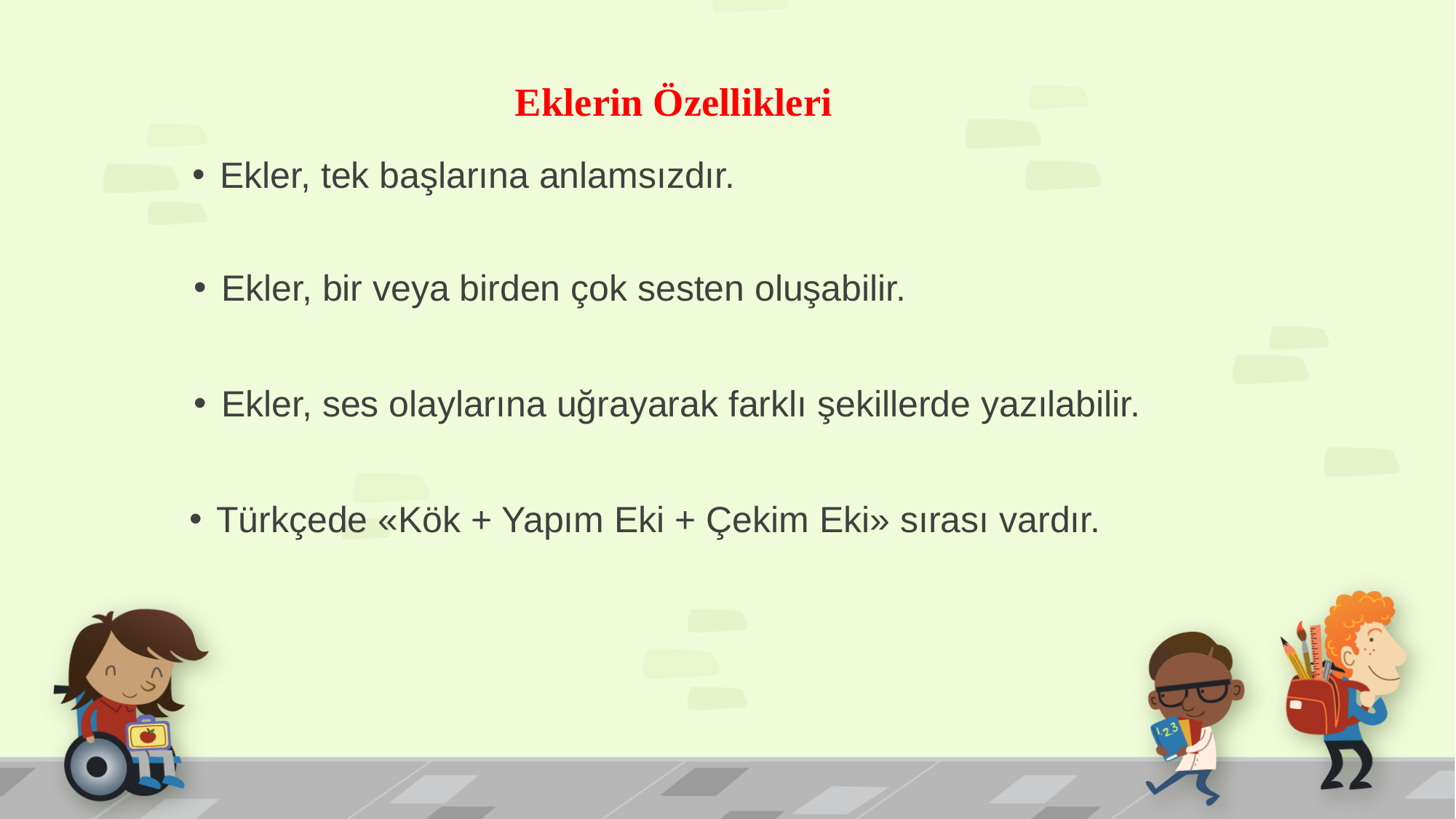

Eklerin Özellikleri
Ekler, tek başlarına anlamsızdır.
Ekler, bir veya birden çok sesten oluşabilir.
Ekler, ses olaylarına uğrayarak farklı şekillerde yazılabilir.
Türkçede «Kök + Yapım Eki + Çekim Eki» sırası vardır.